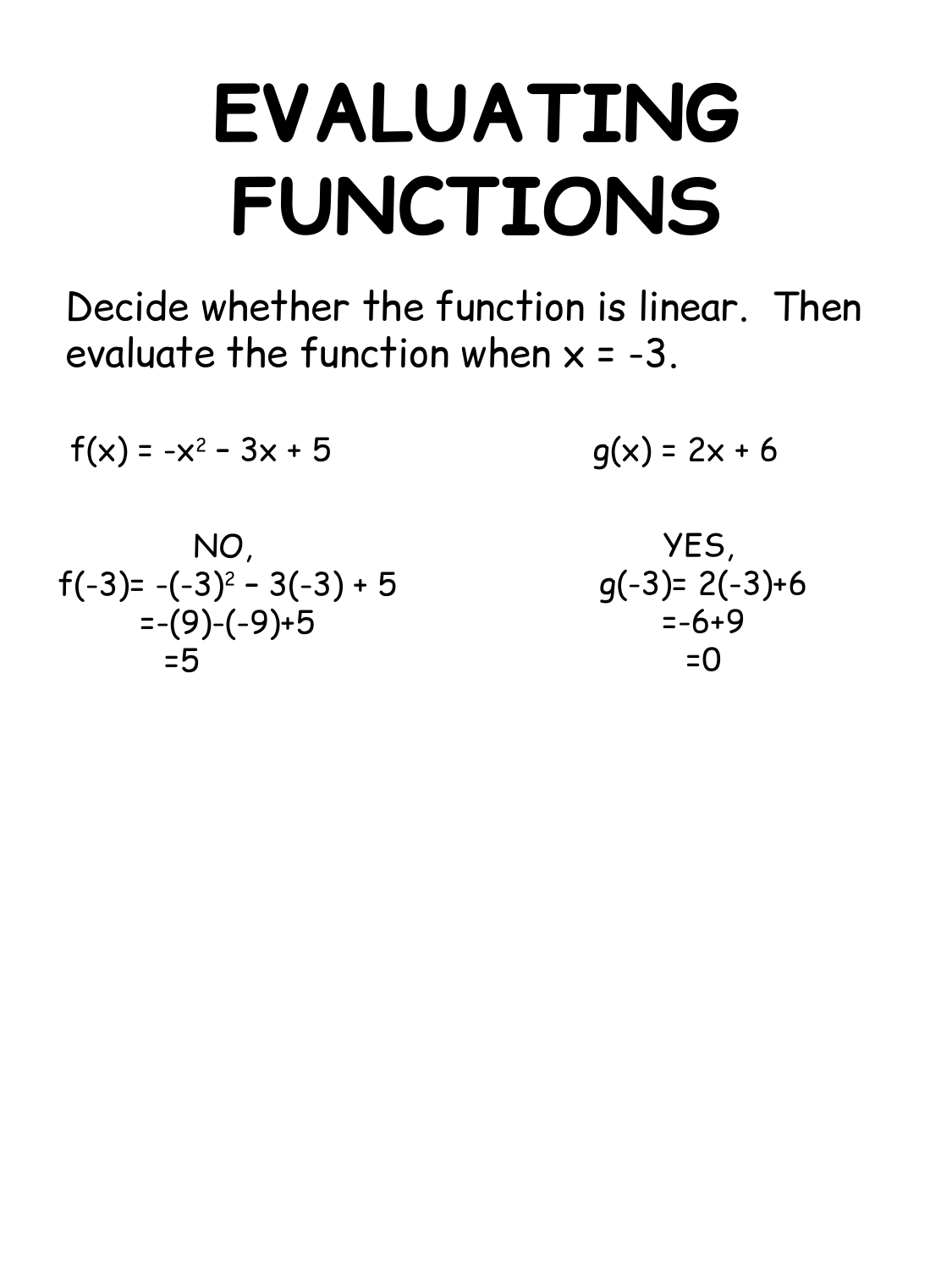

# EVALUATING FUNCTIONS
Decide whether the function is linear.  Then evaluate the function when x = -3.
f(x) = -x2 – 3x + 5
g(x) = 2x + 6
YES,
g(-3)= 2(-3)+6
=-6+9
=0
NO,
f(-3)= -(-3)2 – 3(-3) + 5
=-(9)-(-9)+5
=5